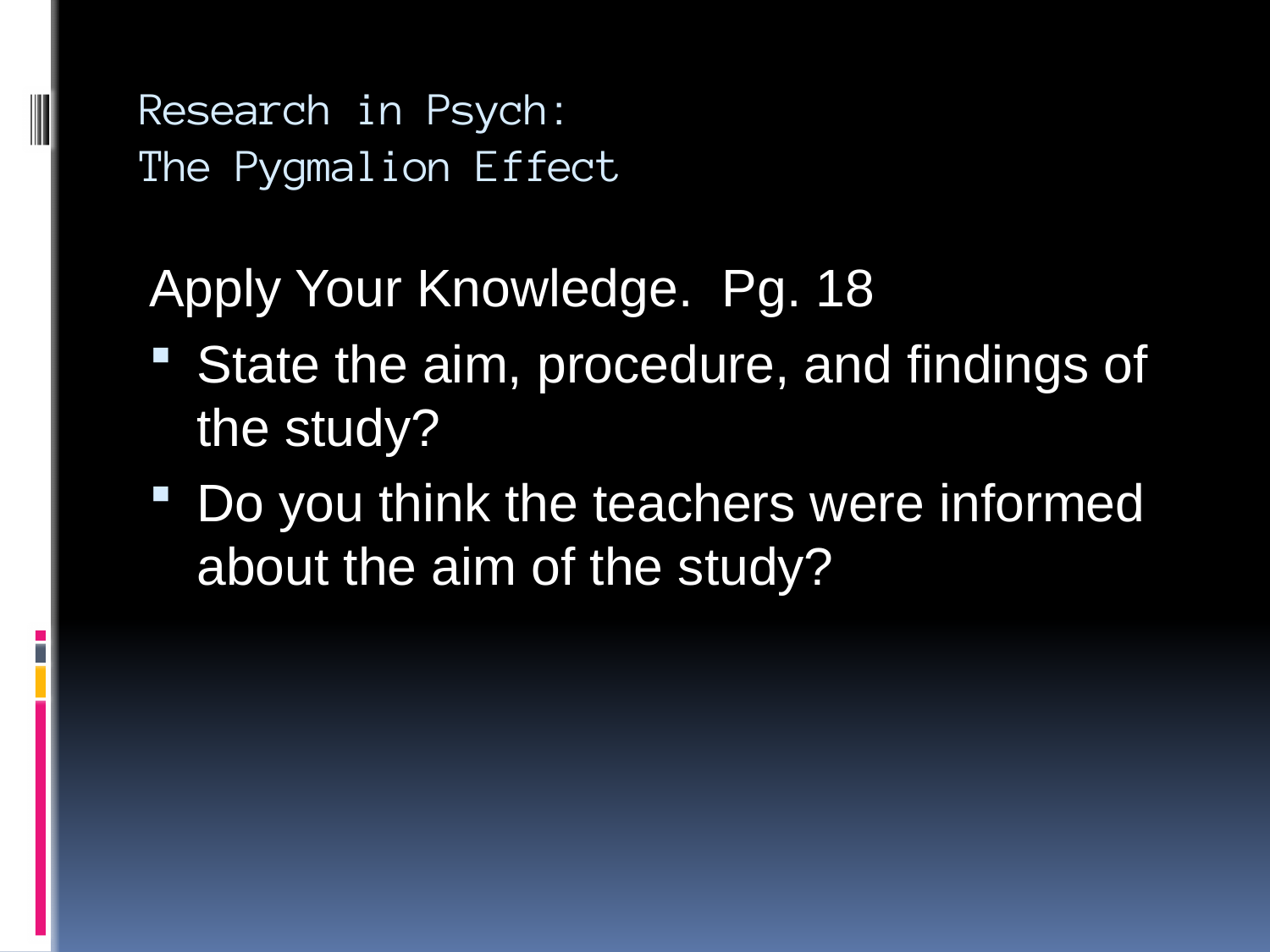

# Research in Psych: The Pygmalion Effect
Apply Your Knowledge.  Pg. 18
State the aim, procedure, and findings of the study?
Do you think the teachers were informed about the aim of the study?